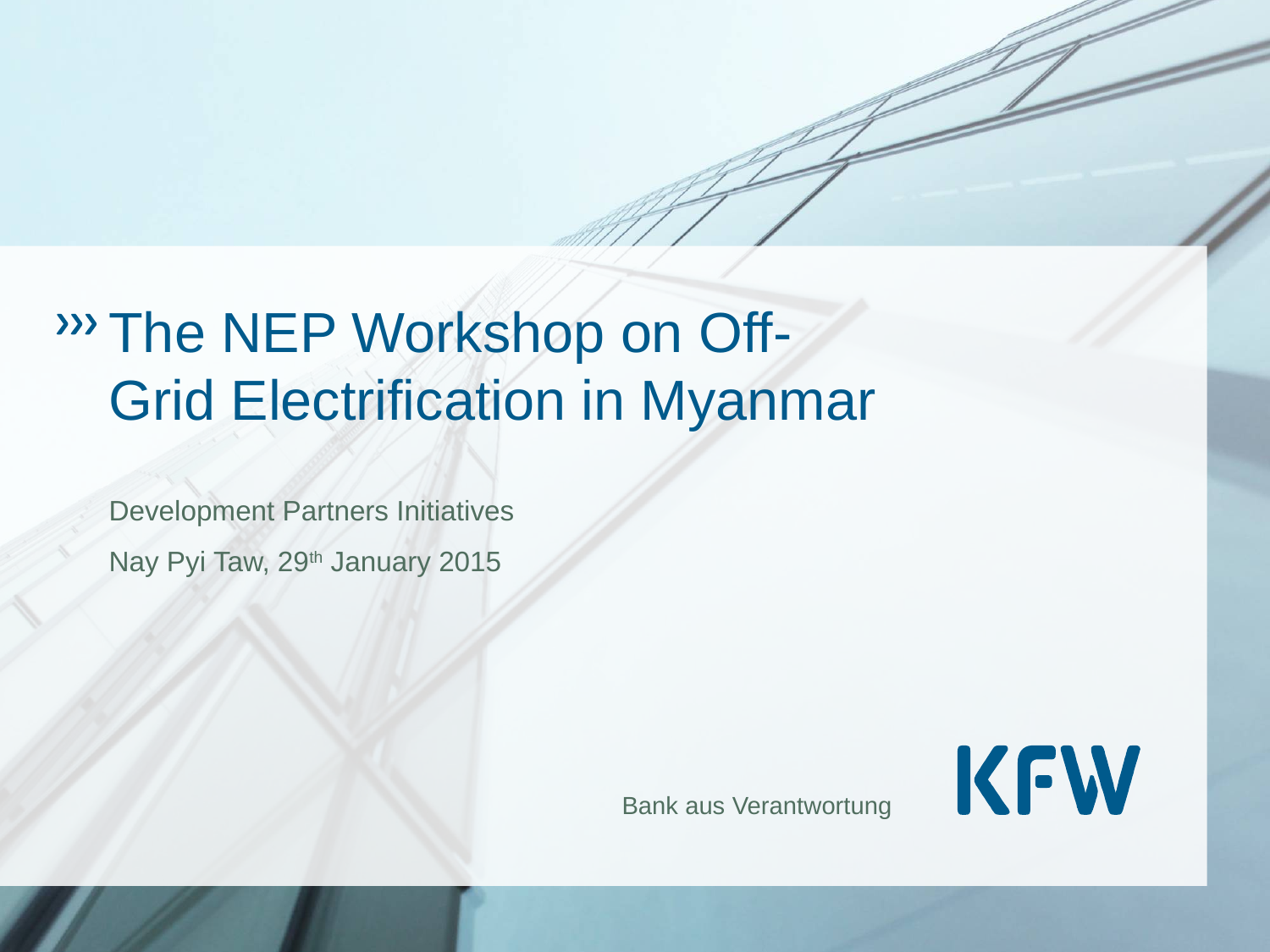

# The NEP Workshop on Off-Grid Electrification in Myanmar
Development Partners Initiatives
Nay Pyi Taw, 29th January 2015